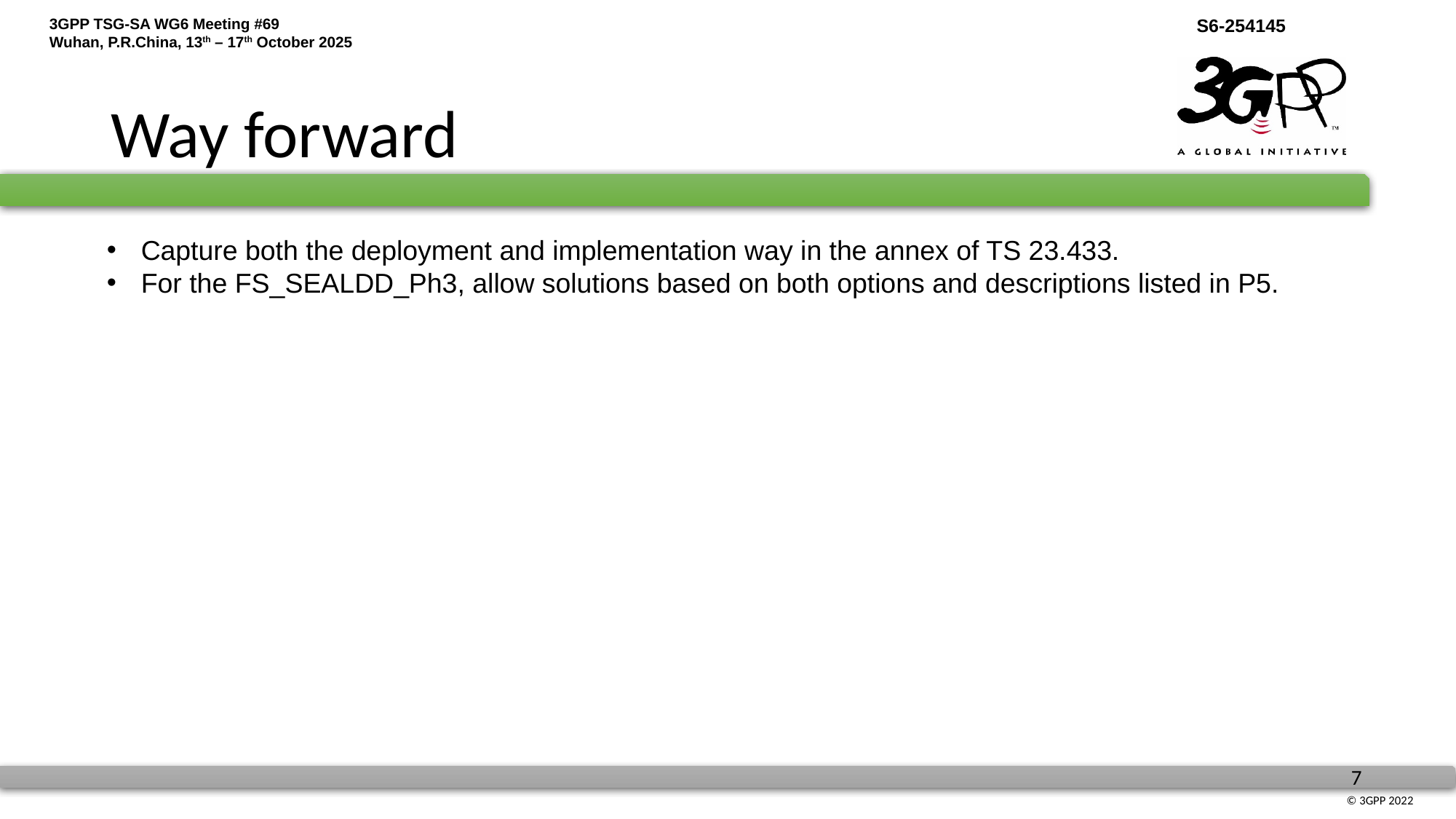

# Way forward

Capture both the deployment and implementation way in the annex of TS 23.433.
For the FS_SEALDD_Ph3, allow solutions based on both options and descriptions listed in P5.